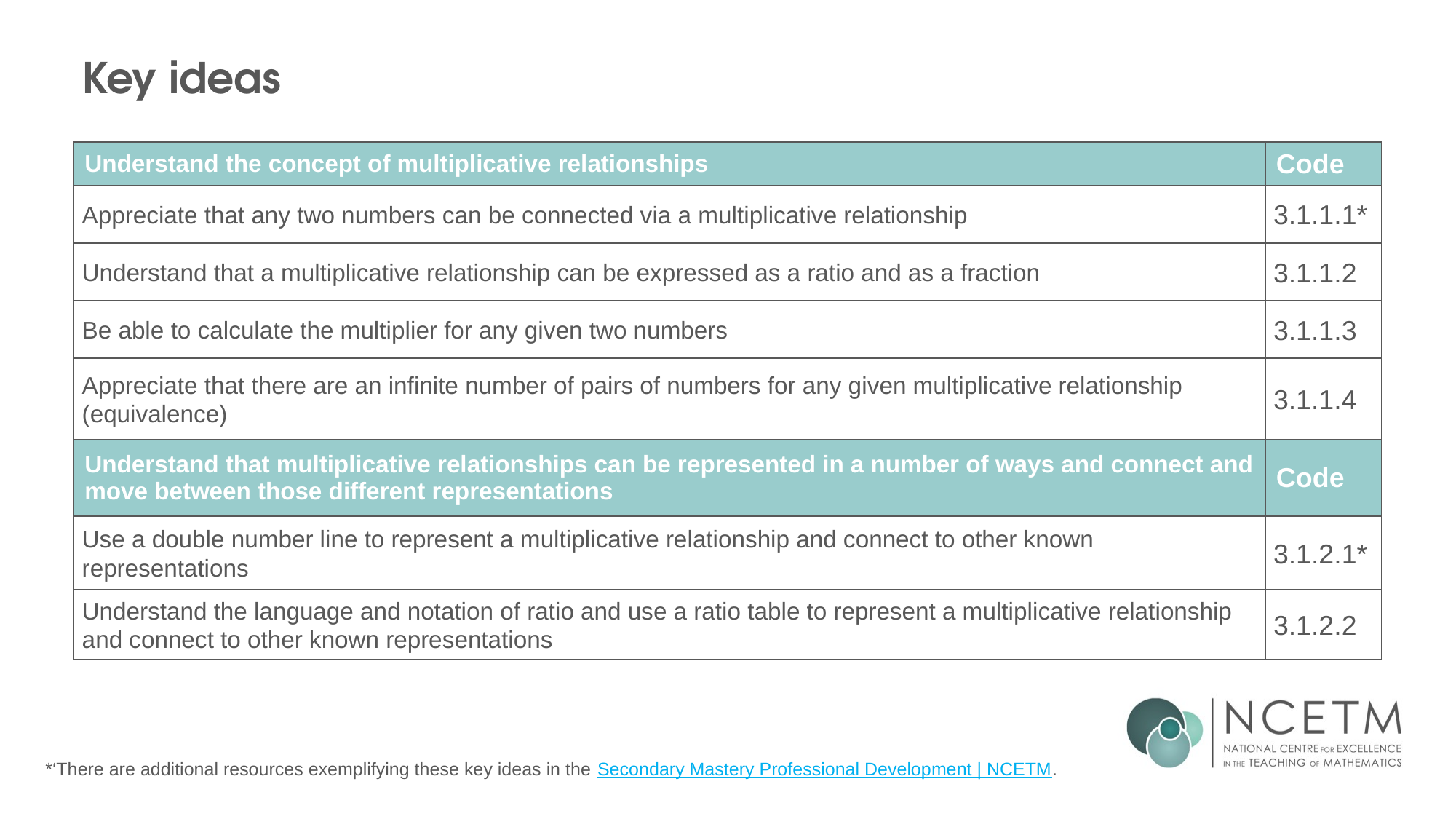

# Key ideas
| Understand the concept of multiplicative relationships | Code |
| --- | --- |
| Appreciate that any two numbers can be connected via a multiplicative relationship | 3.1.1.1\* |
| Understand that a multiplicative relationship can be expressed as a ratio and as a fraction | 3.1.1.2 |
| Be able to calculate the multiplier for any given two numbers | 3.1.1.3 |
| Appreciate that there are an infinite number of pairs of numbers for any given multiplicative relationship (equivalence) | 3.1.1.4 |
| Understand that multiplicative relationships can be represented in a number of ways and connect and move between those different representations | Code |
| Use a double number line to represent a multiplicative relationship and connect to other known representations | 3.1.2.1\* |
| Understand the language and notation of ratio and use a ratio table to represent a multiplicative relationship and connect to other known representations | 3.1.2.2 |
*‘There are additional resources exemplifying these key ideas in the Secondary Mastery Professional Development | NCETM.